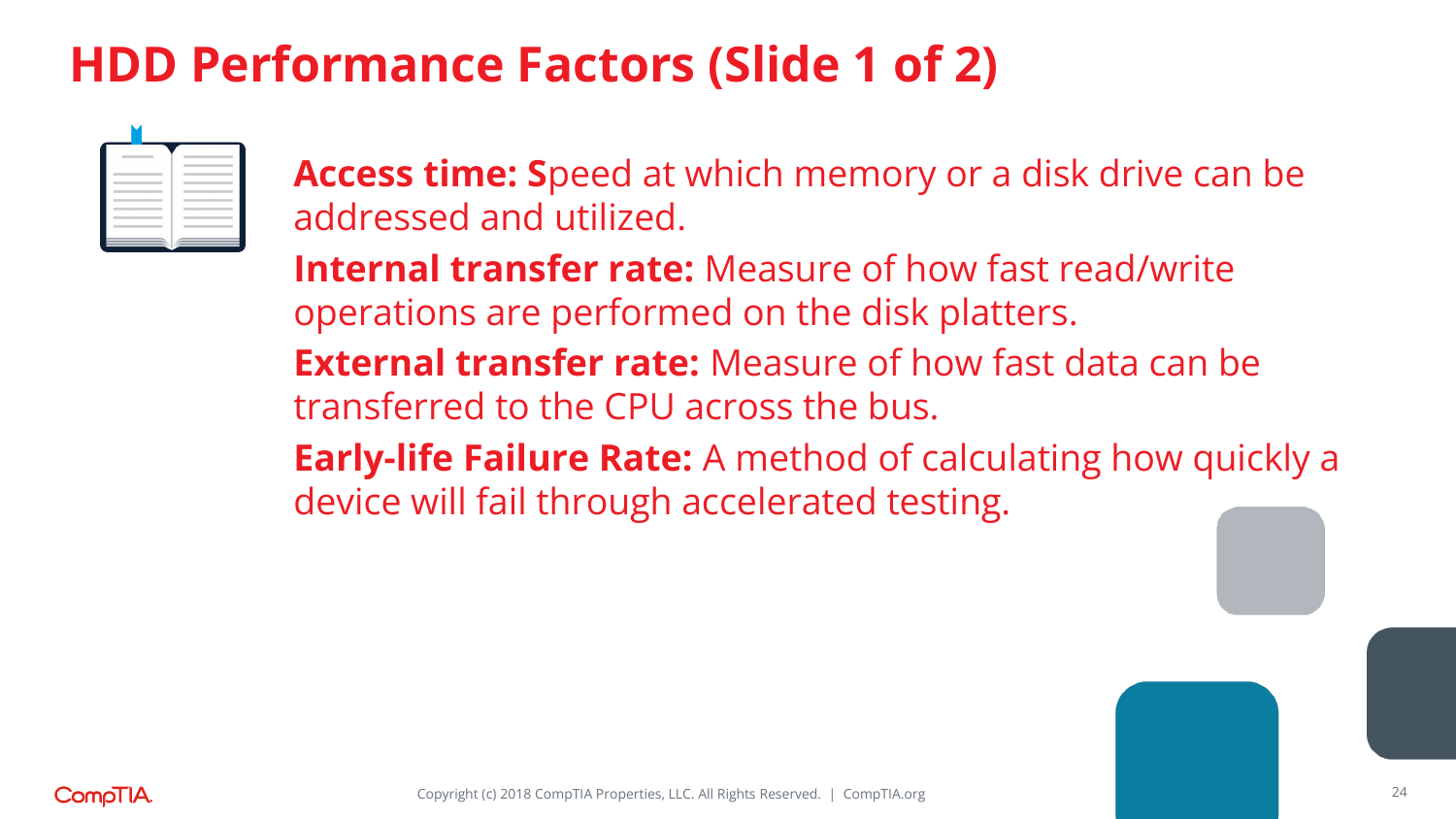

# HDD Performance Factors (Slide 1 of 2)
Access time: Speed at which memory or a disk drive can be addressed and utilized.
Internal transfer rate: Measure of how fast read/write operations are performed on the disk platters.
External transfer rate: Measure of how fast data can be transferred to the CPU across the bus.
Early-life Failure Rate: A method of calculating how quickly a device will fail through accelerated testing.

24